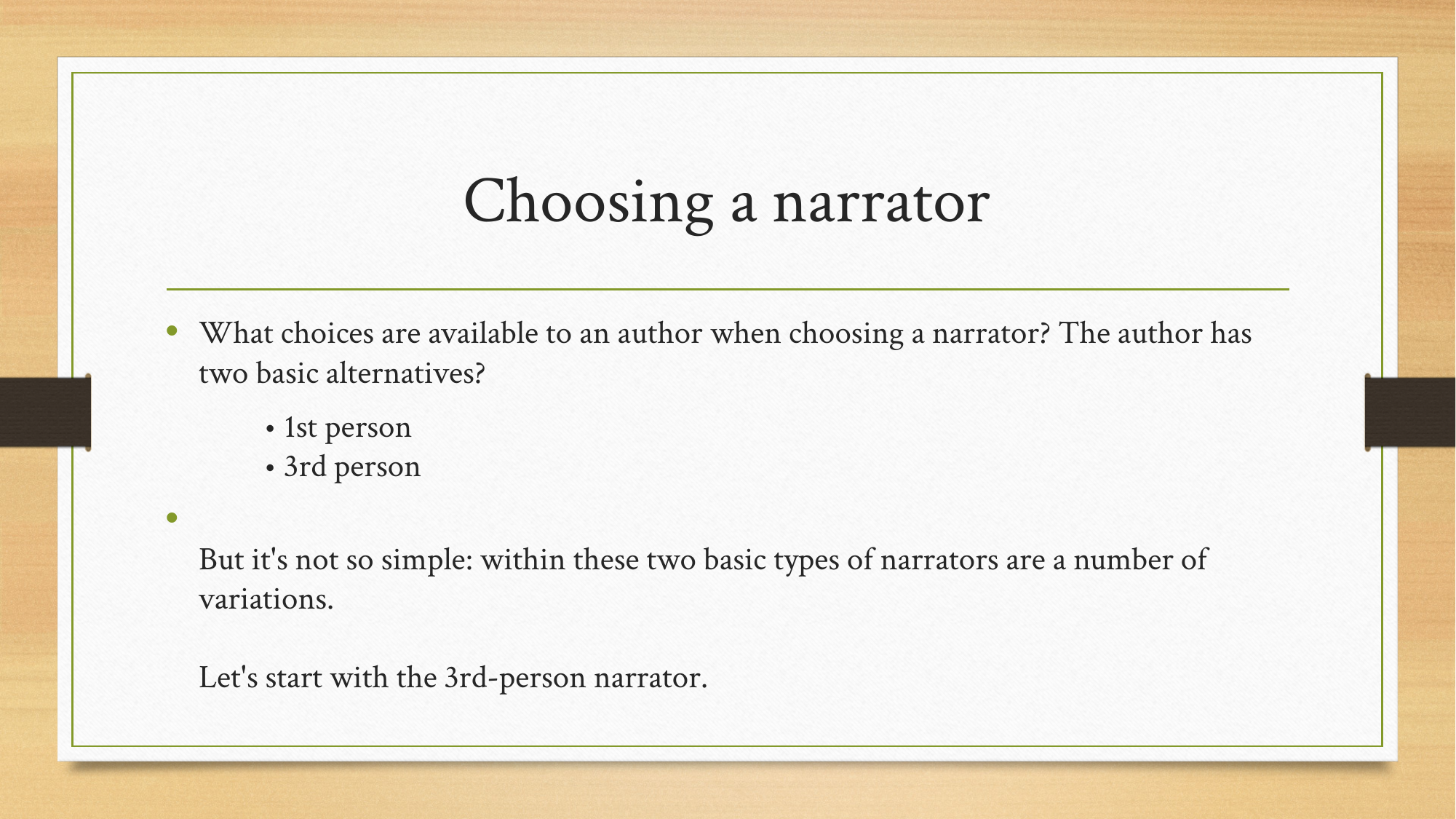

# Choosing a narrator
What choices are available to an author when choosing a narrator? The author has two basic alternatives?
	• 1st person
	• 3rd person
But it's not so simple: within these two basic types of narrators are a number of variations.
Let's start with the 3rd-person narrator.